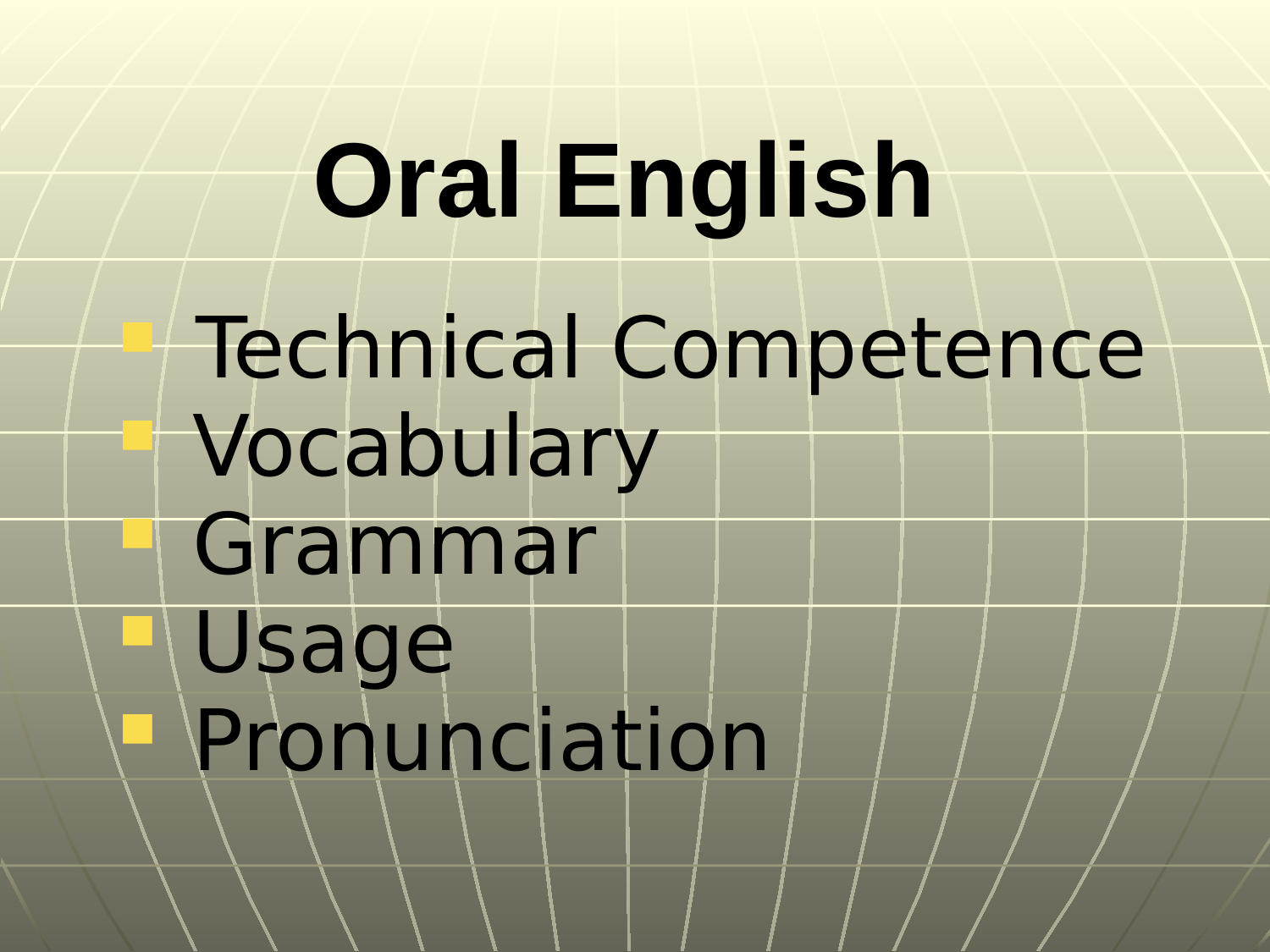

Oral English

 Technical Competence
 Vocabulary
 Grammar
 Usage
 Pronunciation